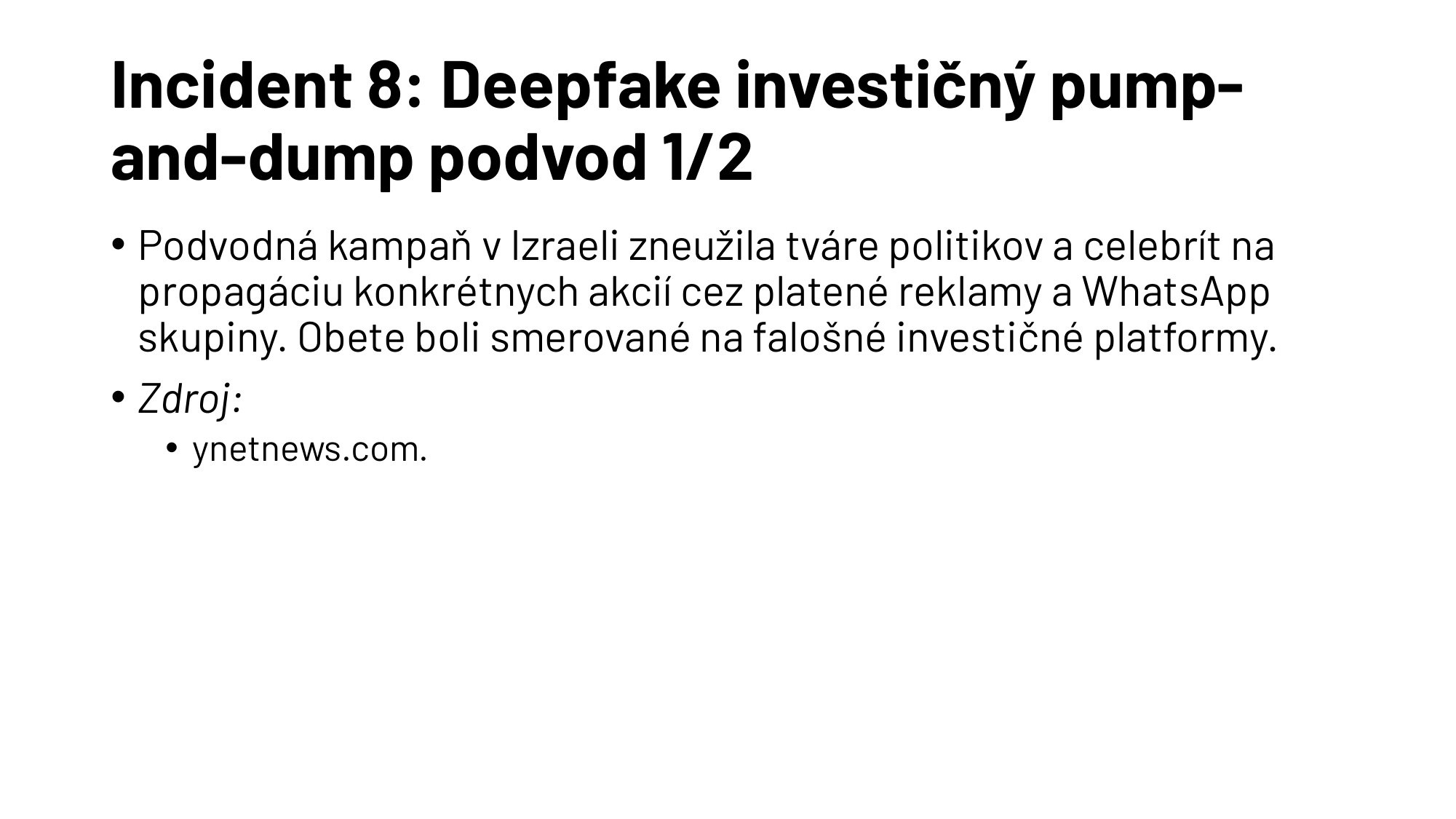

# Incident 8: Deepfake investičný pump-and-dump podvod 1/2
Podvodná kampaň v Izraeli zneužila tváre politikov a celebrít na propagáciu konkrétnych akcií cez platené reklamy a WhatsApp skupiny. Obete boli smerované na falošné investičné platformy.
Zdroj:
ynetnews.com.